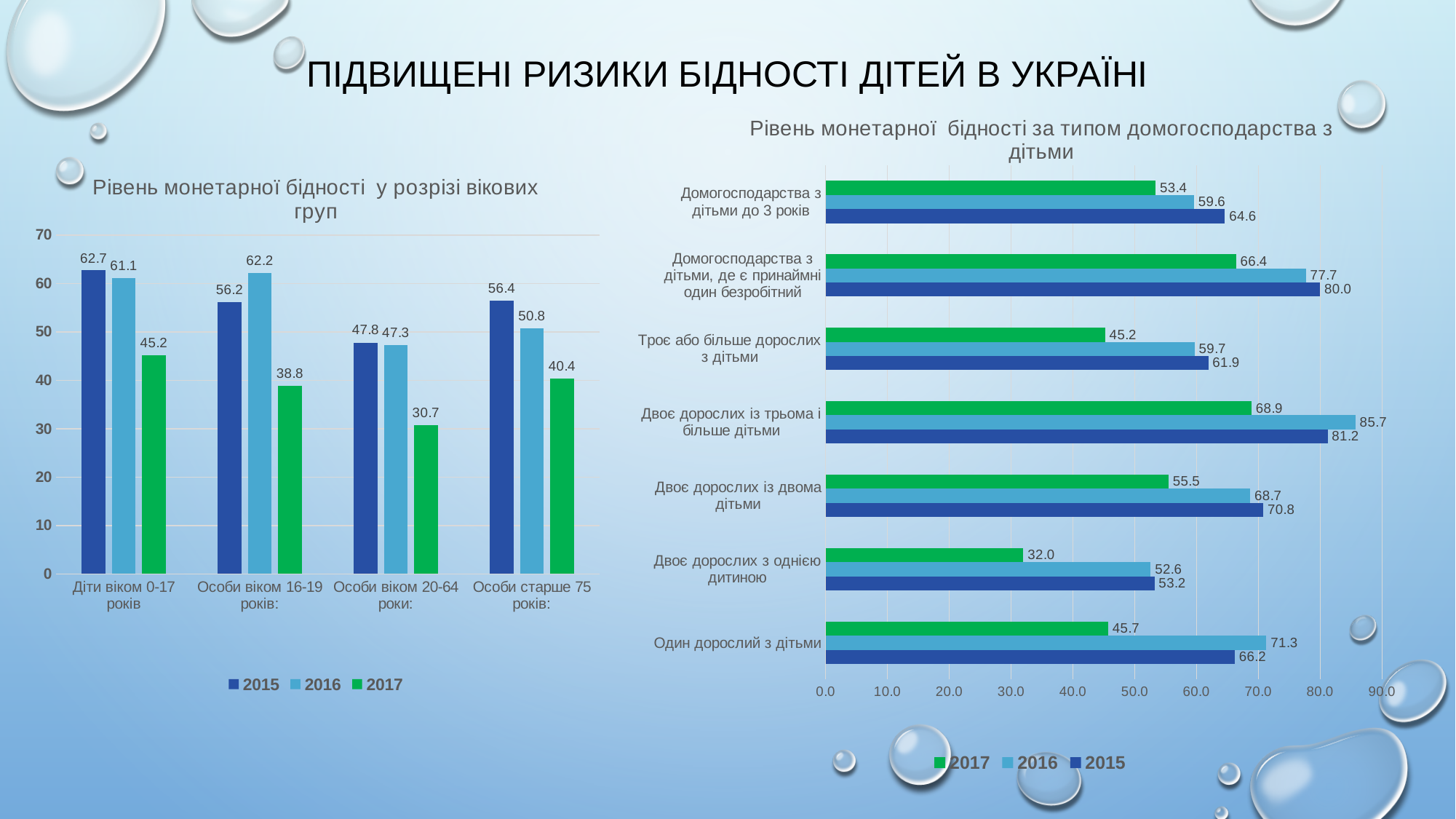

# Підвищені ризики бідності дітей в Україні

### Chart: Рівень монетарної  бідності за типом домогосподарства з дітьми

| Category | 2015 | 2016 | 2017 |
|---|---|---|---|
| Один дорослий з дітьми | 66.2 | 71.3 | 45.7 |
| Двоє дорослих з однією дитиною | 53.2 | 52.6 | 32.0 |
| Двоє дорослих із двома дітьми | 70.8 | 68.7 | 55.5 |
| Двоє дорослих із трьома і більше дітьми | 81.2 | 85.7 | 68.9 |
| Троє або більше дорослих з дітьми | 61.9 | 59.7 | 45.2 |
| Домогосподарства з дітьми, де є принаймні один безробітний | 80.0 | 77.7 | 66.4 |
| Домогосподарства з дітьми до 3 років | 64.6 | 59.6 | 53.4 |

### Chart: Рівень монетарної бідності  у розрізі вікових груп

| Category | 2015 | 2016 | 2017 |
|---|---|---|---|
| Діти віком 0-17 років | 62.7 | 61.1 | 45.2 |
| Особи віком 16-19 років: | 56.2 | 62.2 | 38.8 |
| Особи віком 20-64 роки: | 47.8 | 47.3 | 30.7 |
| Особи старше 75 років: | 56.4 | 50.8 | 40.4 |